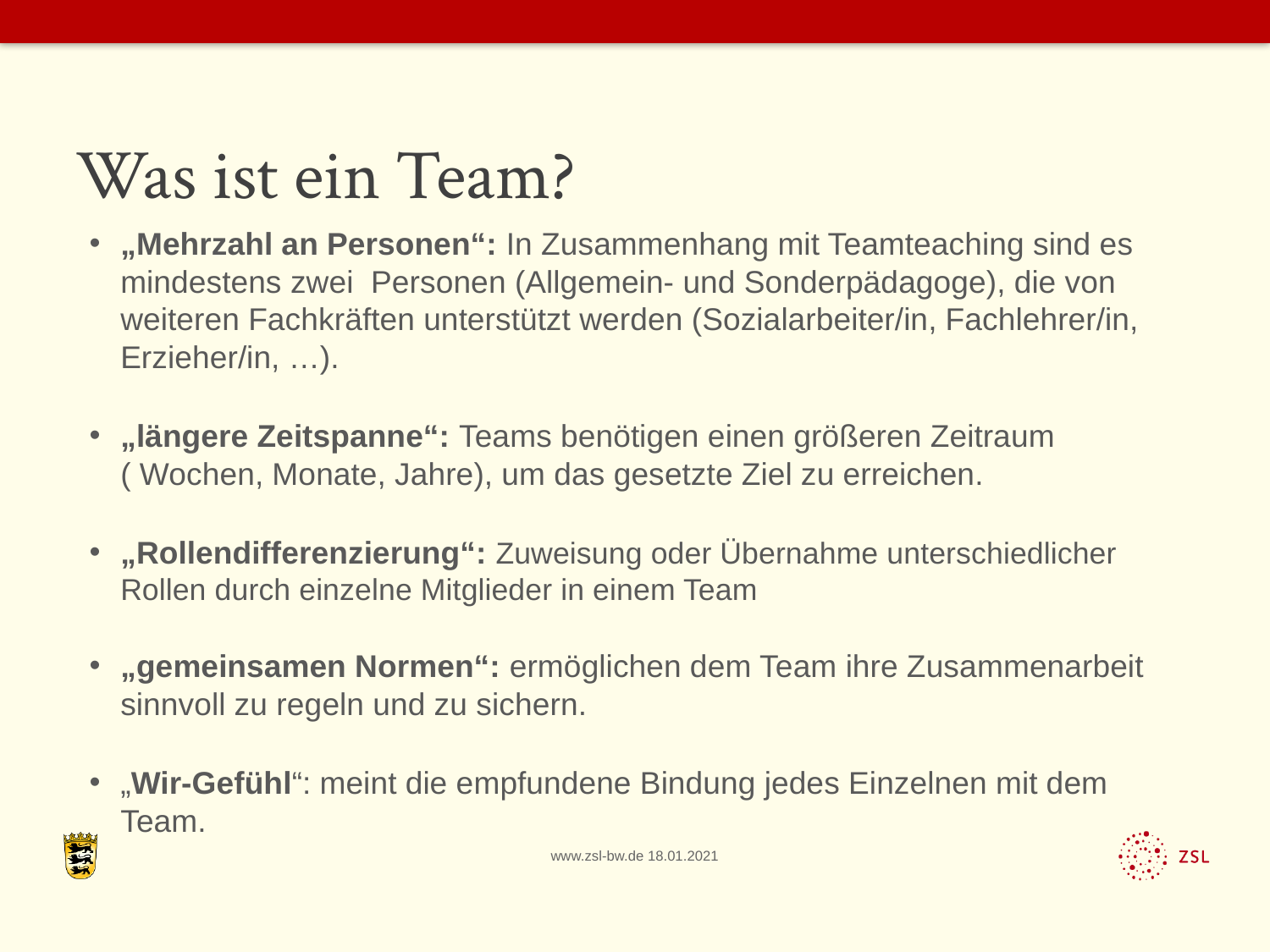

# Was ist ein Team?

„Mehrzahl an Personen“: In Zusammenhang mit Teamteaching sind es mindestens zwei  Personen (Allgemein- und Sonderpädagoge), die von weiteren Fachkräften unterstützt werden (Sozialarbeiter/in, Fachlehrer/in, Erzieher/in, …).

„längere Zeitspanne“: Teams benötigen einen größeren Zeitraum ( Wochen, Monate, Jahre), um das gesetzte Ziel zu erreichen.

„Rollendifferenzierung“: Zuweisung oder Übernahme unterschiedlicher Rollen durch einzelne Mitglieder in einem Team

„gemeinsamen Normen“: ermöglichen dem Team ihre Zusammenarbeit sinnvoll zu regeln und zu sichern.

„Wir-Gefühl“: meint die empfundene Bindung jedes Einzelnen mit dem Team.